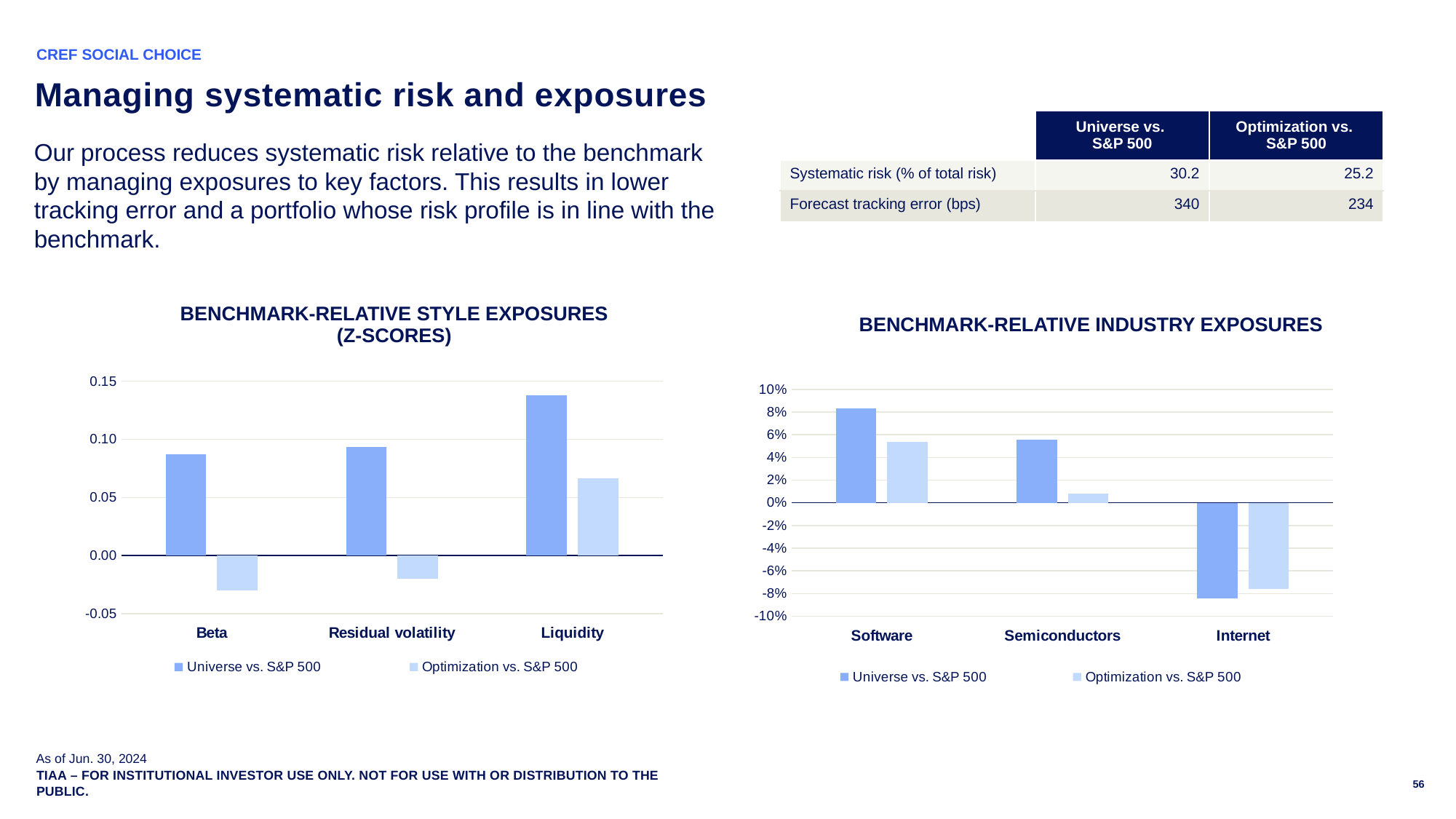

CREF SOCIAL CHOICE
Managing systematic risk and exposures
|  | Universe vs. S&P 500 | Optimization vs. S&P 500 |
| --- | --- | --- |
| Systematic risk (% of total risk) | 30.2 | 25.2 |
| Forecast tracking error (bps) | 340 | 234 |
Our process reduces systematic risk relative to the benchmark by managing exposures to key factors. This results in lower tracking error and a portfolio whose risk profile is in line with the benchmark.

|  | BENCHMARK-RELATIVE STYLE EXPOSURES (Z-SCORES) |  |  |  | BENCHMARK-RELATIVE INDUSTRY EXPOSURES |  |
| --- | --- | --- | --- | --- | --- | --- |

### Chart

| Category | Universe vs. S&P 500 | Optimization vs. S&P 500 |
|---|---|---|
| Beta | 0.08692 | -0.03005 |
| Residual volatility | 0.09321 | -0.01985 |
| Liquidity | 0.13774 | 0.06644 |

### Chart

| Category | Universe vs. S&P 500 | Optimization vs. S&P 500 |
|---|---|---|
| Software | 0.08312 | 0.05339 |
| Semiconductors | 0.05541 | 0.00842 |
| Internet | -0.08422 | -0.07555 |
As of Jun. 30, 2024
TIAA – FOR Institutional INVESTOR USE ONLY. NOT FOR USE WITH OR DISTRIBUTION TO THE PUBLIC.
56